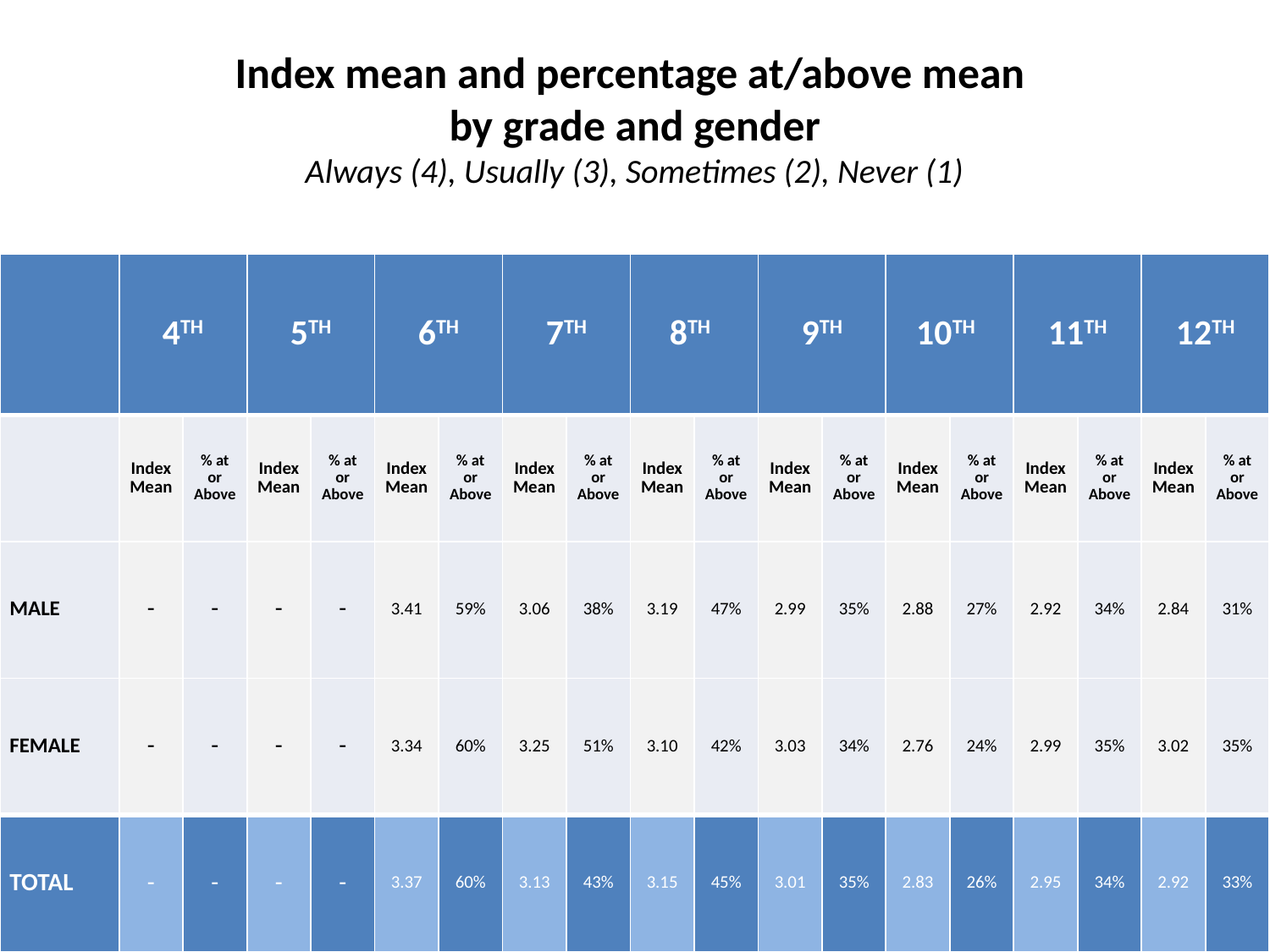

# Index mean and percentage at/above mean by grade and gender Always (4), Usually (3), Sometimes (2), Never (1)
|  | 4TH |  | 5TH |  | 6TH |  | 7TH |  | 8TH |  | 9TH |  | 10TH |  | 11TH |  | 12TH |  |
| --- | --- | --- | --- | --- | --- | --- | --- | --- | --- | --- | --- | --- | --- | --- | --- | --- | --- | --- |
|  | Index Mean | % at or Above | Index Mean | % at or Above | Index Mean | % at or Above | Index Mean | % at or Above | Index Mean | % at or Above | Index Mean | % at or Above | Index Mean | % at or Above | Index Mean | % at or Above | Index Mean | % at or Above |
| MALE | - | - | - | - | 3.41 | 59% | 3.06 | 38% | 3.19 | 47% | 2.99 | 35% | 2.88 | 27% | 2.92 | 34% | 2.84 | 31% |
| FEMALE | - | - | - | - | 3.34 | 60% | 3.25 | 51% | 3.10 | 42% | 3.03 | 34% | 2.76 | 24% | 2.99 | 35% | 3.02 | 35% |
| TOTAL | - | - | - | - | 3.37 | 60% | 3.13 | 43% | 3.15 | 45% | 3.01 | 35% | 2.83 | 26% | 2.95 | 34% | 2.92 | 33% |